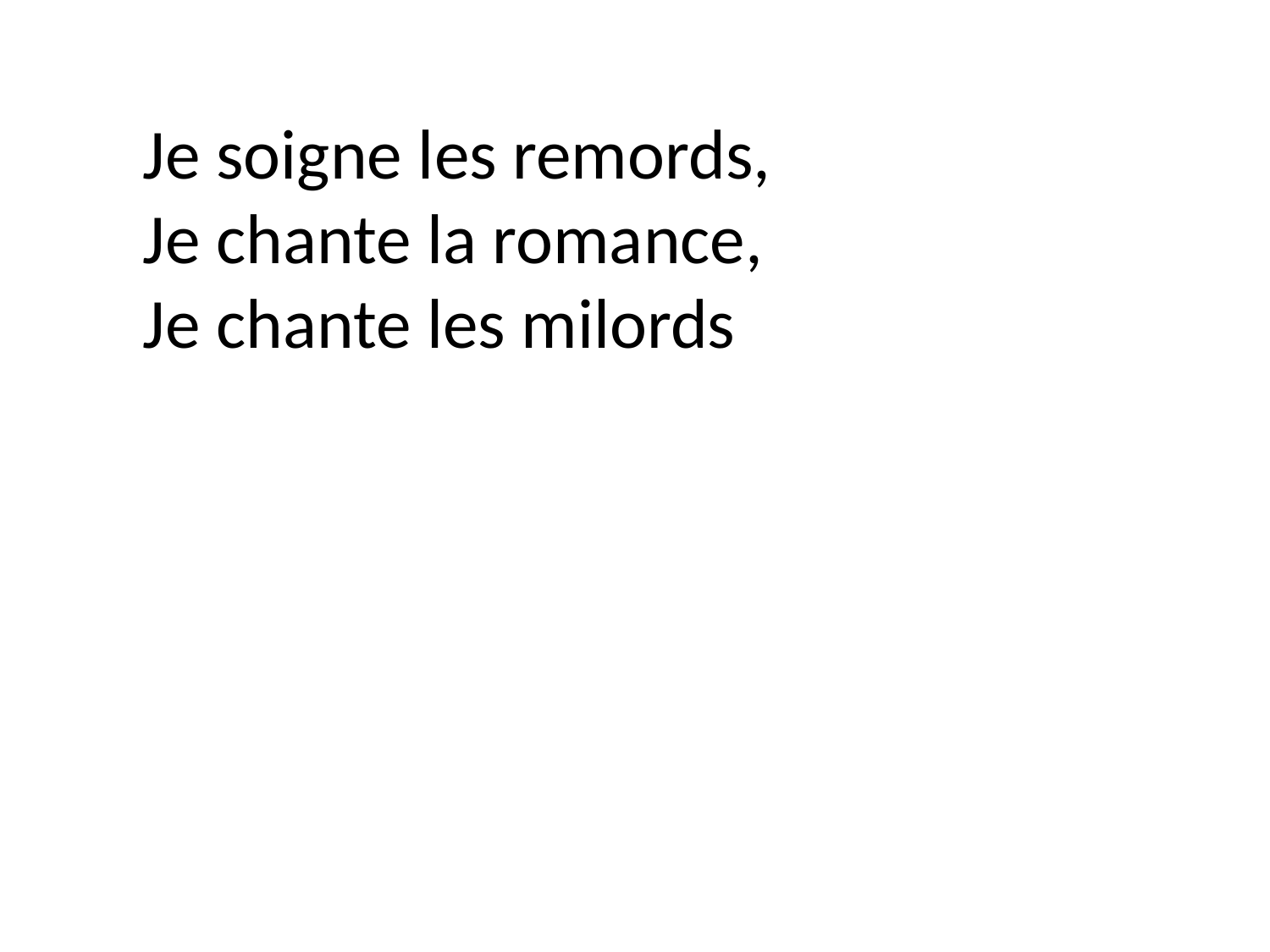

Je soigne les remords,
Je chante la romance,
Je chante les milords